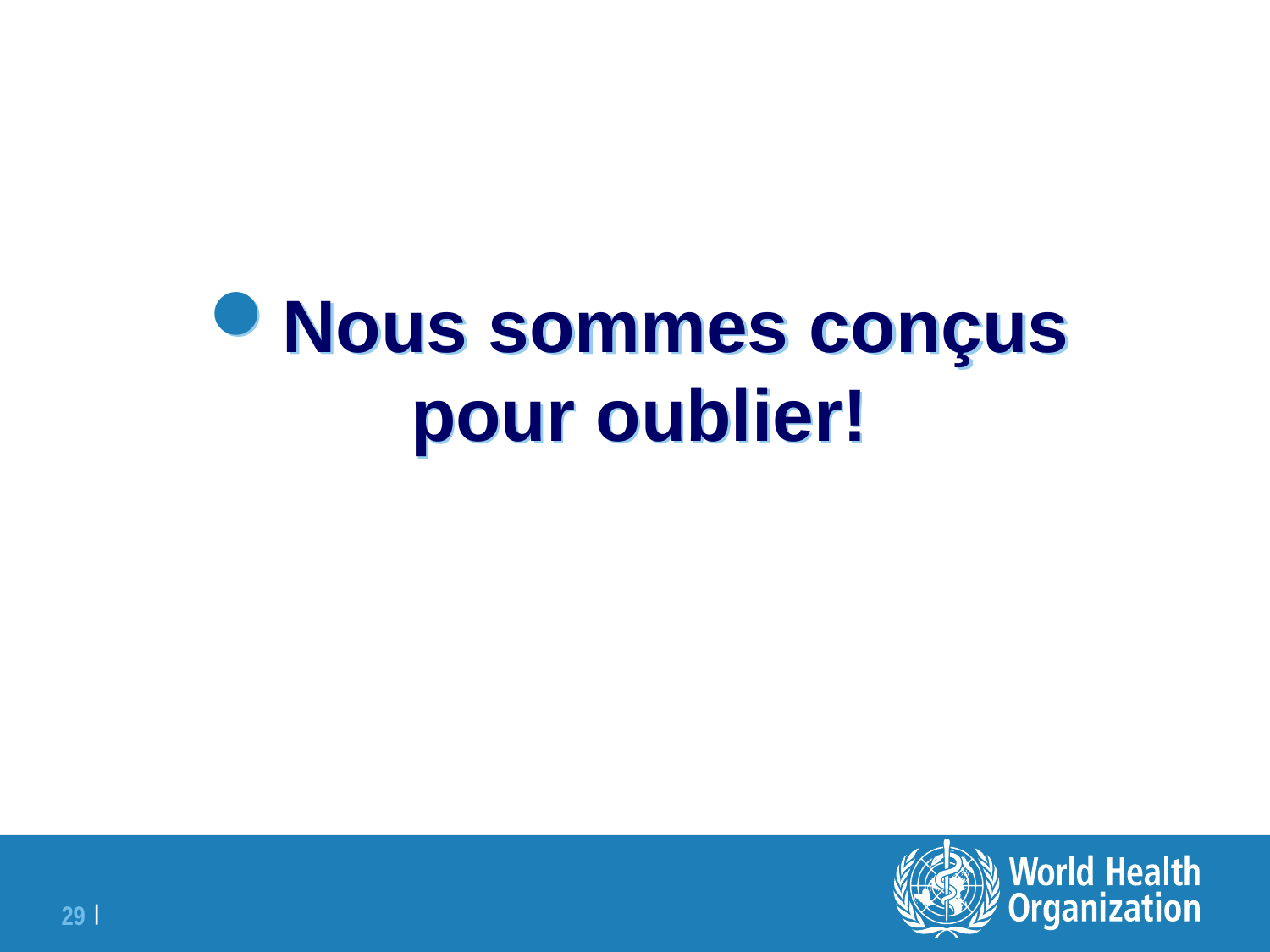

# Comprendre ne veut pas dire se souvenir
Nous sommes conçus pour oublier!